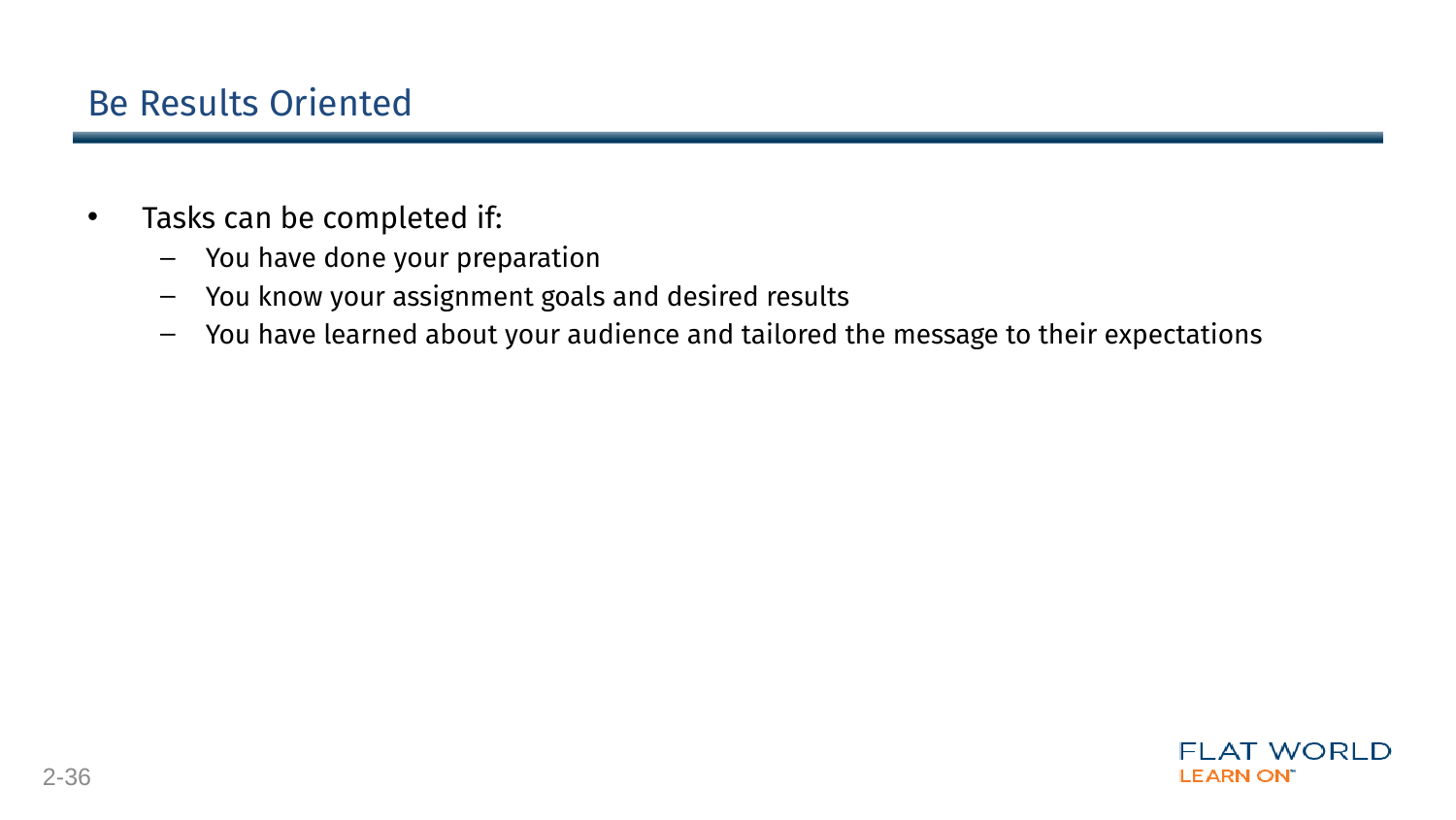

# Be Results Oriented
Tasks can be completed if:
You have done your preparation
You know your assignment goals and desired results
You have learned about your audience and tailored the message to their expectations

2-36